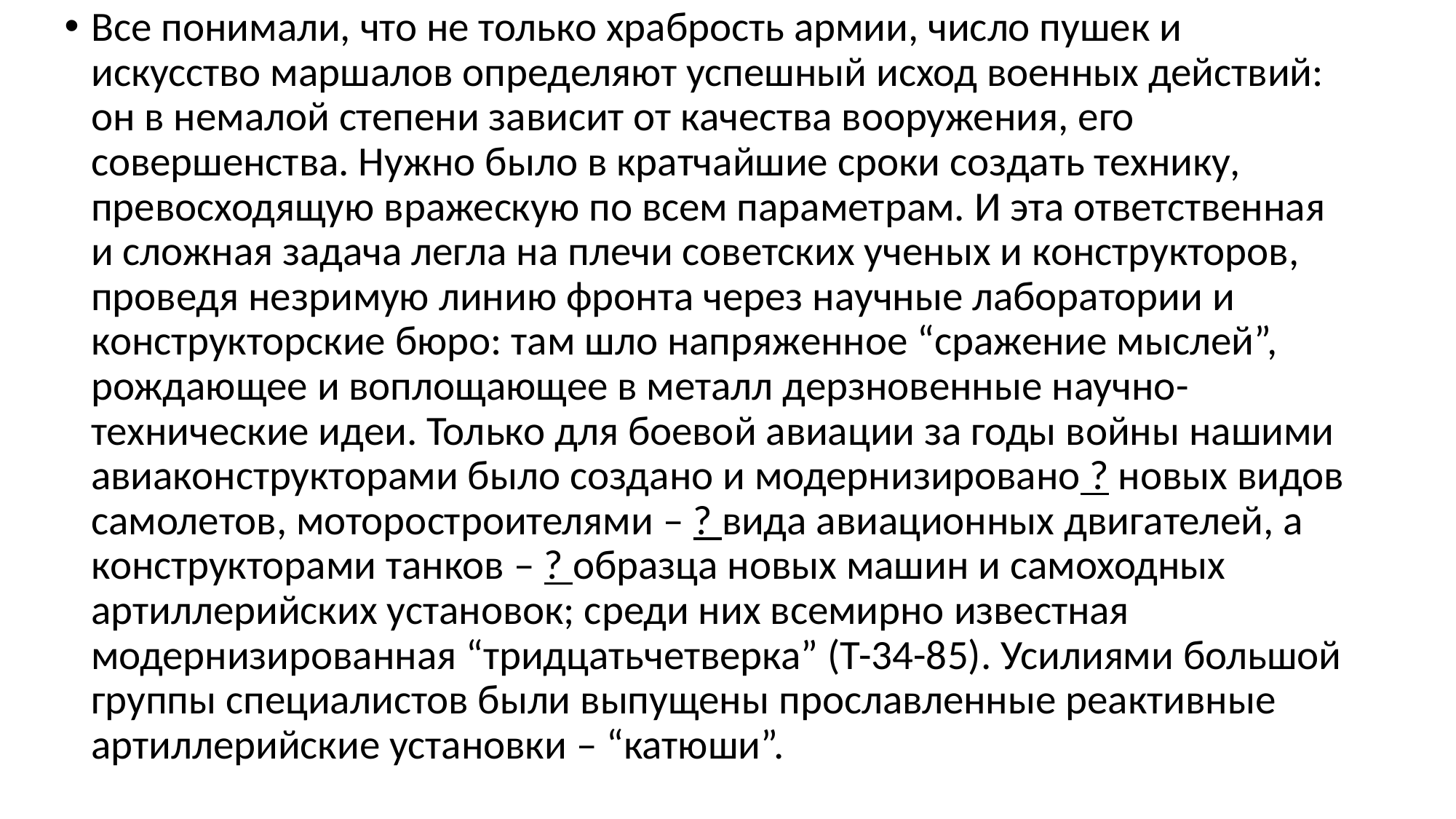

Все понимали, что не только храбрость армии, число пушек и искусство маршалов определяют успешный исход военных действий: он в немалой степени зависит от качества вооружения, его совершенства. Нужно было в кратчайшие сроки создать технику, превосходящую вражескую по всем параметрам. И эта ответственная и сложная задача легла на плечи советских ученых и конструкторов, проведя незримую линию фронта через научные лаборатории и конструкторские бюро: там шло напряженное “сражение мыслей”, рождающее и воплощающее в металл дерзновенные научно-технические идеи. Только для боевой авиации за годы войны нашими авиаконструкторами было создано и модернизировано ? новых видов самолетов, моторостроителями – ? вида авиационных двигателей, а конструкторами танков – ? образца новых машин и самоходных артиллерийских установок; среди них всемирно известная модернизированная “тридцатьчетверка” (Т-34-85). Усилиями большой группы специалистов были выпущены прославленные реактивные артиллерийские установки – “катюши”.